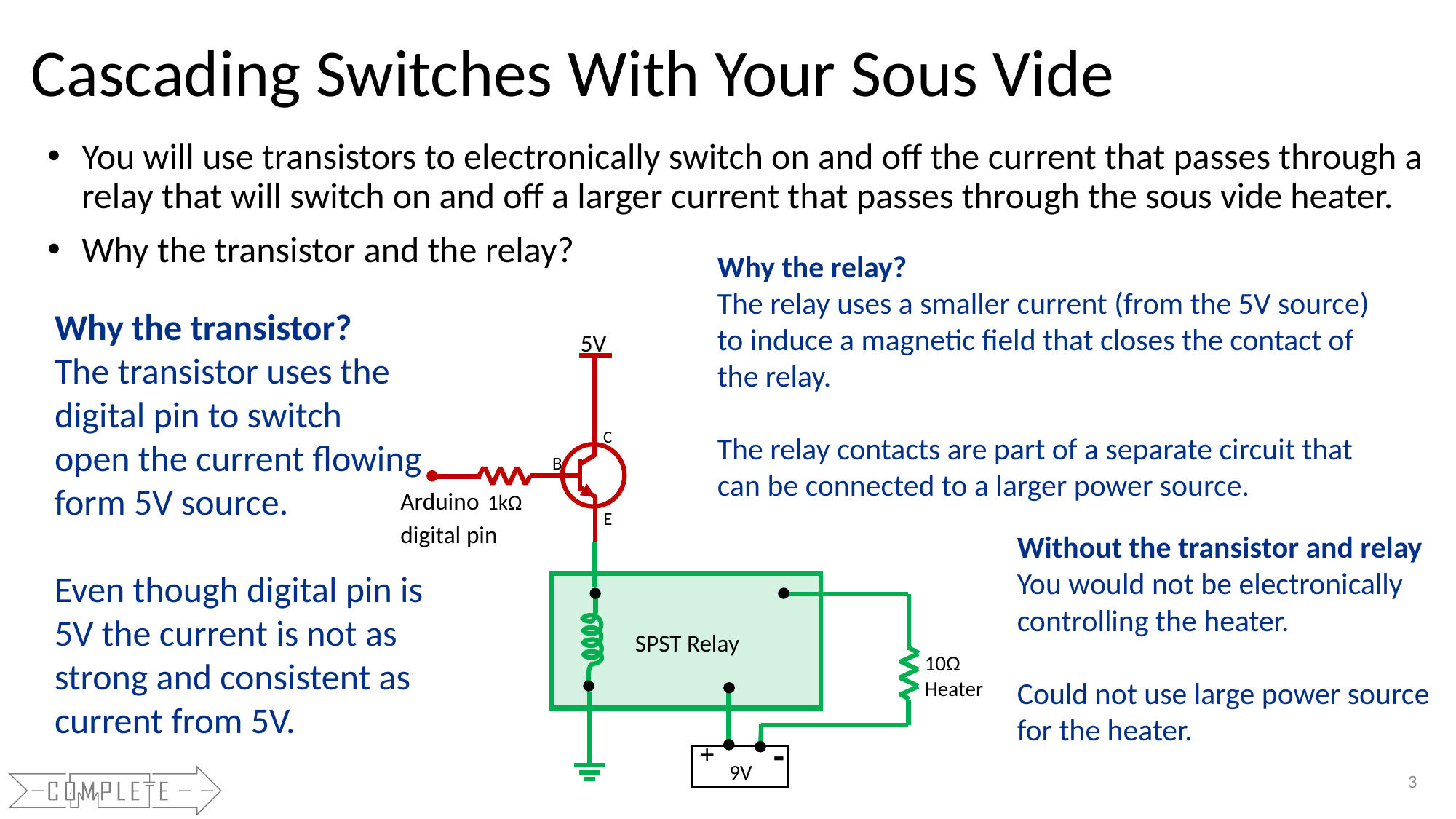

# Cascading Switches With Your Sous Vide
You will use transistors to electronically switch on and off the current that passes through a relay that will switch on and off a larger current that passes through the sous vide heater.
Why the transistor and the relay?
Why the relay?
The relay uses a smaller current (from the 5V source) to induce a magnetic field that closes the contact of the relay.

The relay contacts are part of a separate circuit that can be connected to a larger power source.
Why the transistor?
The transistor uses the digital pin to switch open the current flowing form 5V source.

Even though digital pin is 5V the current is not as strong and consistent as current from 5V.
5V
C
B

Arduino digital pin
1kΩ

E
Without the transistor and relay
You would not be electronically controlling the heater.

Could not use large power source for the heater.

SPST Relay
10Ω
Heater

-
+

9V
3